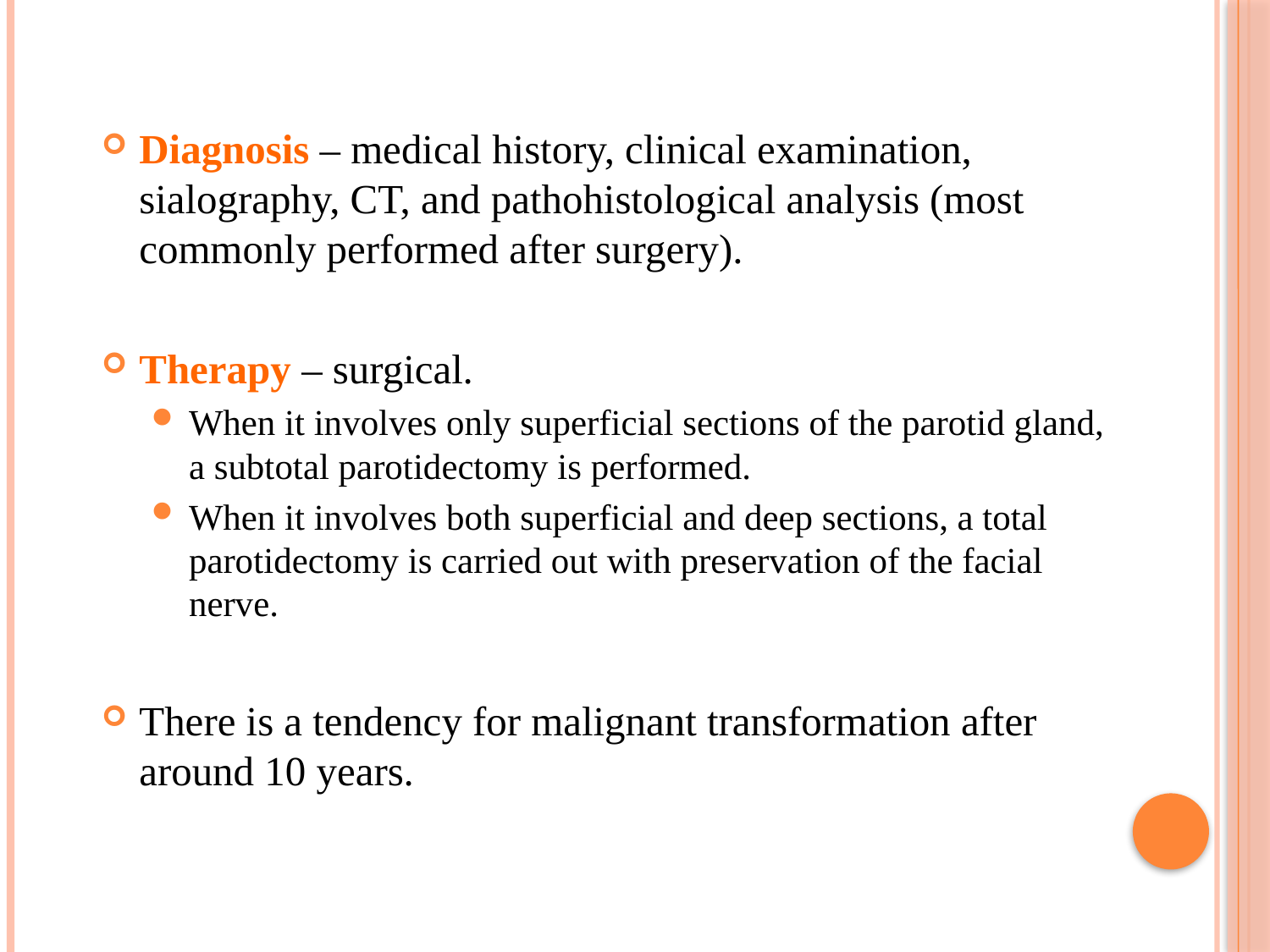

Diagnosis – medical history, clinical examination, sialography, CT, and pathohistological analysis (most commonly performed after surgery).

Therapy – surgical.
When it involves only superficial sections of the parotid gland, a subtotal parotidectomy is performed.
When it involves both superficial and deep sections, a total parotidectomy is carried out with preservation of the facial nerve.

There is a tendency for malignant transformation after around 10 years.